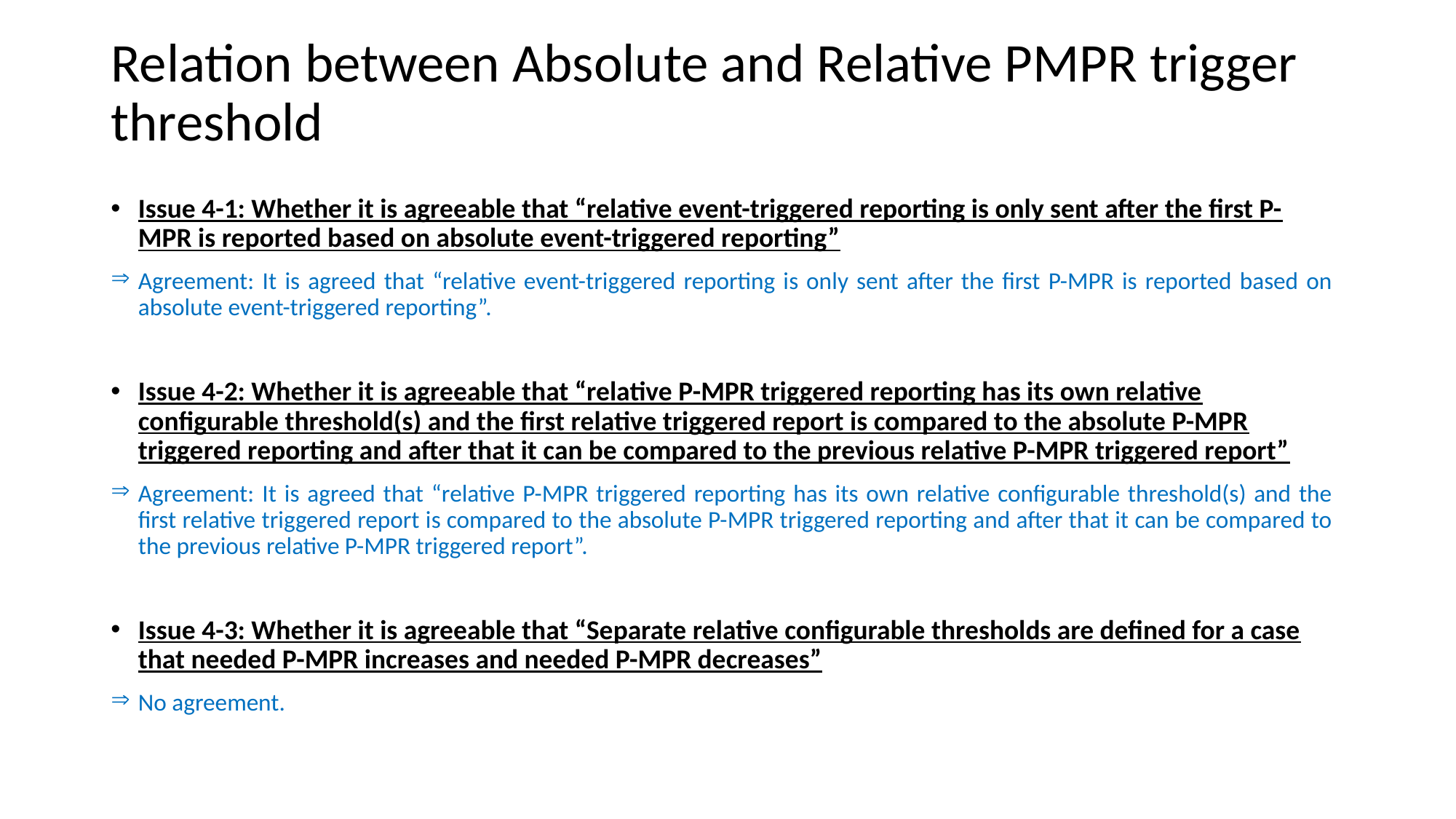

# Relation between Absolute and Relative PMPR trigger threshold
Issue 4-1: Whether it is agreeable that “relative event-triggered reporting is only sent after the first P-MPR is reported based on absolute event-triggered reporting”
Agreement: It is agreed that “relative event-triggered reporting is only sent after the first P-MPR is reported based on absolute event-triggered reporting”.

Issue 4-2: Whether it is agreeable that “relative P-MPR triggered reporting has its own relative configurable threshold(s) and the first relative triggered report is compared to the absolute P-MPR triggered reporting and after that it can be compared to the previous relative P-MPR triggered report”
Agreement: It is agreed that “relative P-MPR triggered reporting has its own relative configurable threshold(s) and the first relative triggered report is compared to the absolute P-MPR triggered reporting and after that it can be compared to the previous relative P-MPR triggered report”.

Issue 4-3: Whether it is agreeable that “Separate relative configurable thresholds are defined for a case that needed P-MPR increases and needed P-MPR decreases”
No agreement.